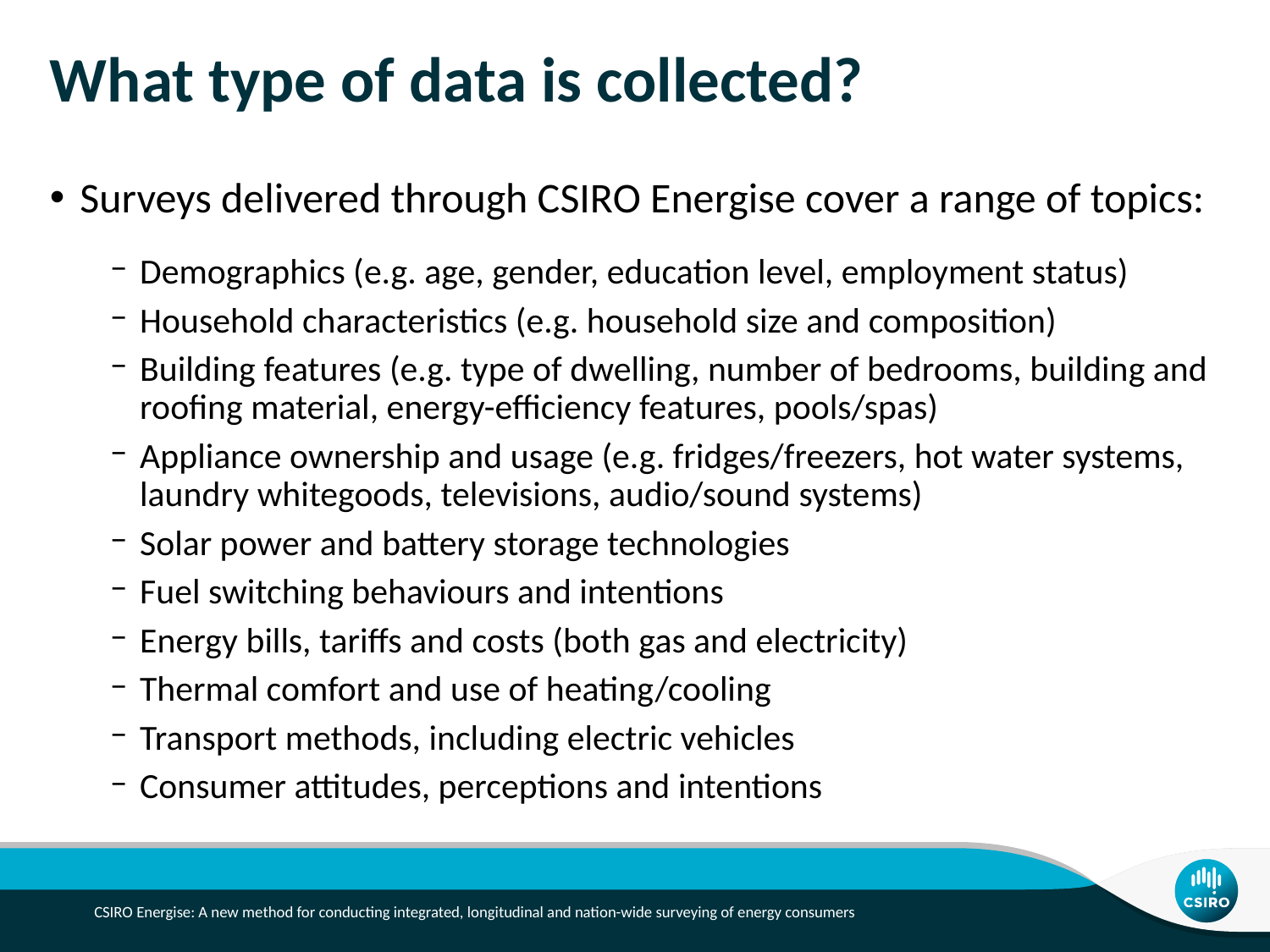

# What type of data is collected?
Surveys delivered through CSIRO Energise cover a range of topics:
Demographics (e.g. age, gender, education level, employment status)
Household characteristics (e.g. household size and composition)
Building features (e.g. type of dwelling, number of bedrooms, building and roofing material, energy-efficiency features, pools/spas)
Appliance ownership and usage (e.g. fridges/freezers, hot water systems, laundry whitegoods, televisions, audio/sound systems)
Solar power and battery storage technologies
Fuel switching behaviours and intentions
Energy bills, tariffs and costs (both gas and electricity)
Thermal comfort and use of heating/cooling
Transport methods, including electric vehicles
Consumer attitudes, perceptions and intentions
CSIRO Energise: A new method for conducting integrated, longitudinal and nation-wide surveying of energy consumers